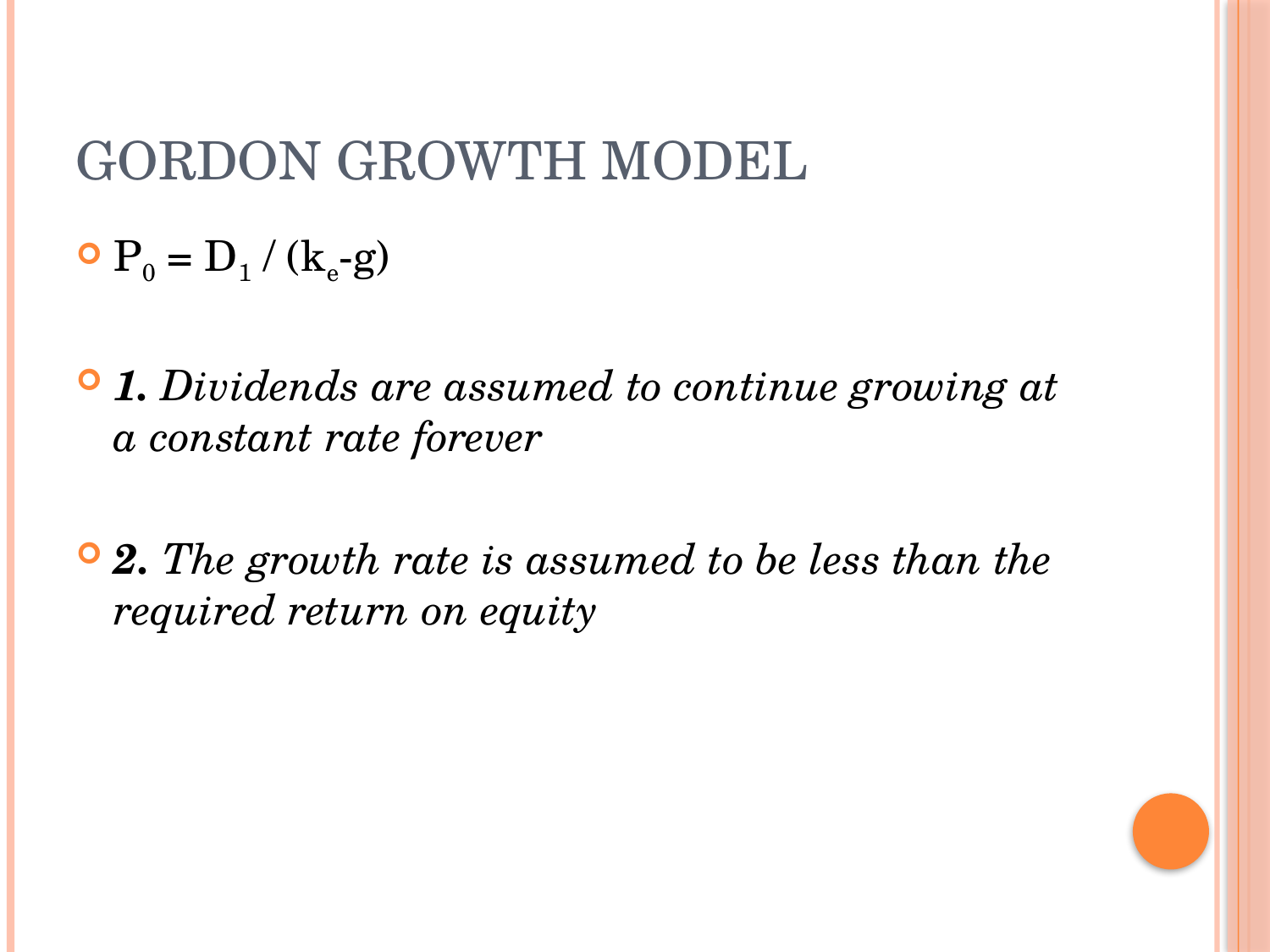

# Gordon growth model
P0 = D1 / (ke-g)

1. Dividends are assumed to continue growing at a constant rate forever

2. The growth rate is assumed to be less than the required return on equity